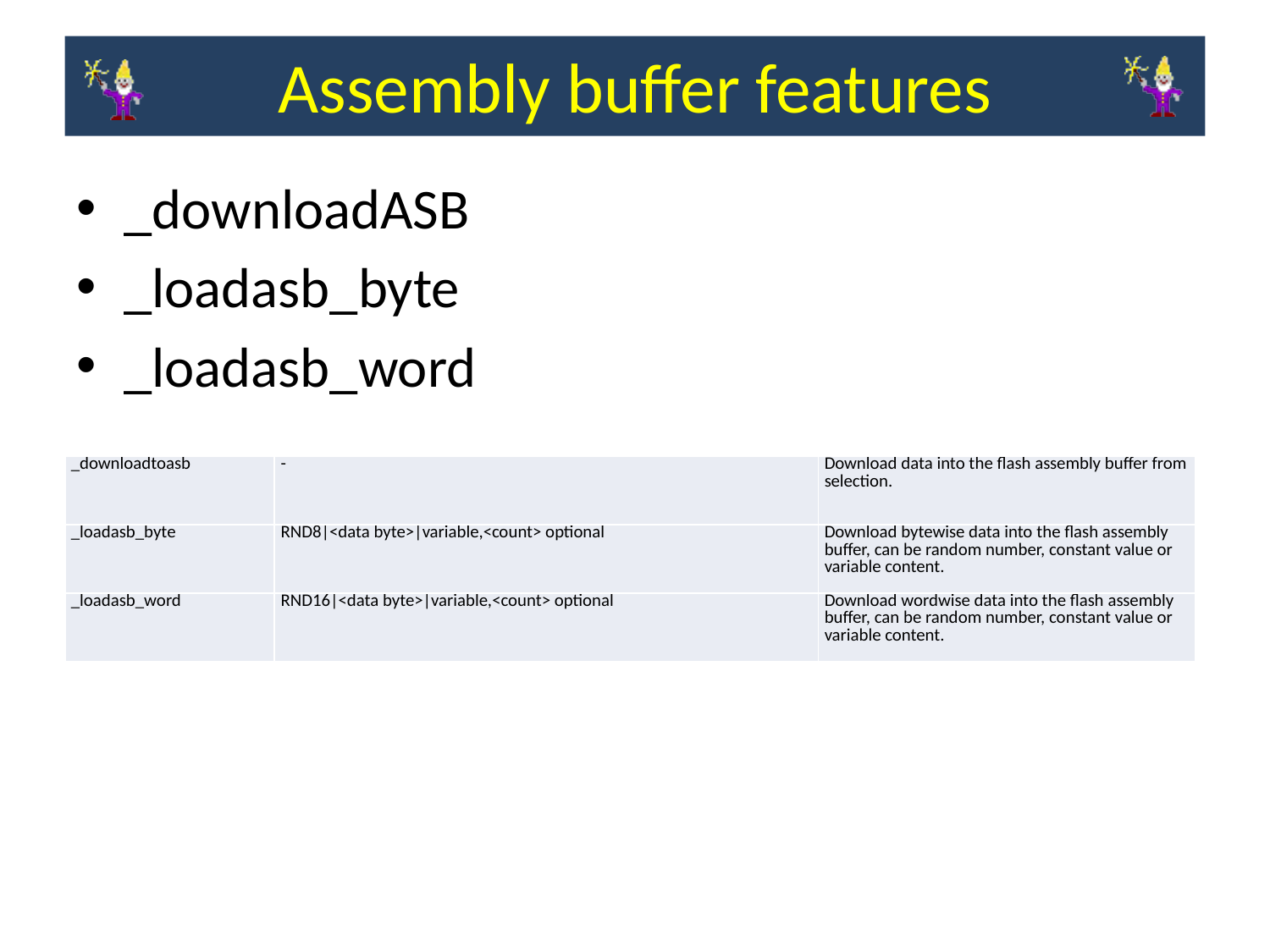

Assembly buffer features
_downloadASB
_loadasb_byte
_loadasb_word

| \_downloadtoasb | - | Download data into the flash assembly buffer from selection. |
| --- | --- | --- |
| \_loadasb\_byte | RND8|<data byte>|variable,<count> optional | Download bytewise data into the flash assembly buffer, can be random number, constant value or variable content. |
| \_loadasb\_word | RND16|<data byte>|variable,<count> optional | Download wordwise data into the flash assembly buffer, can be random number, constant value or variable content. |